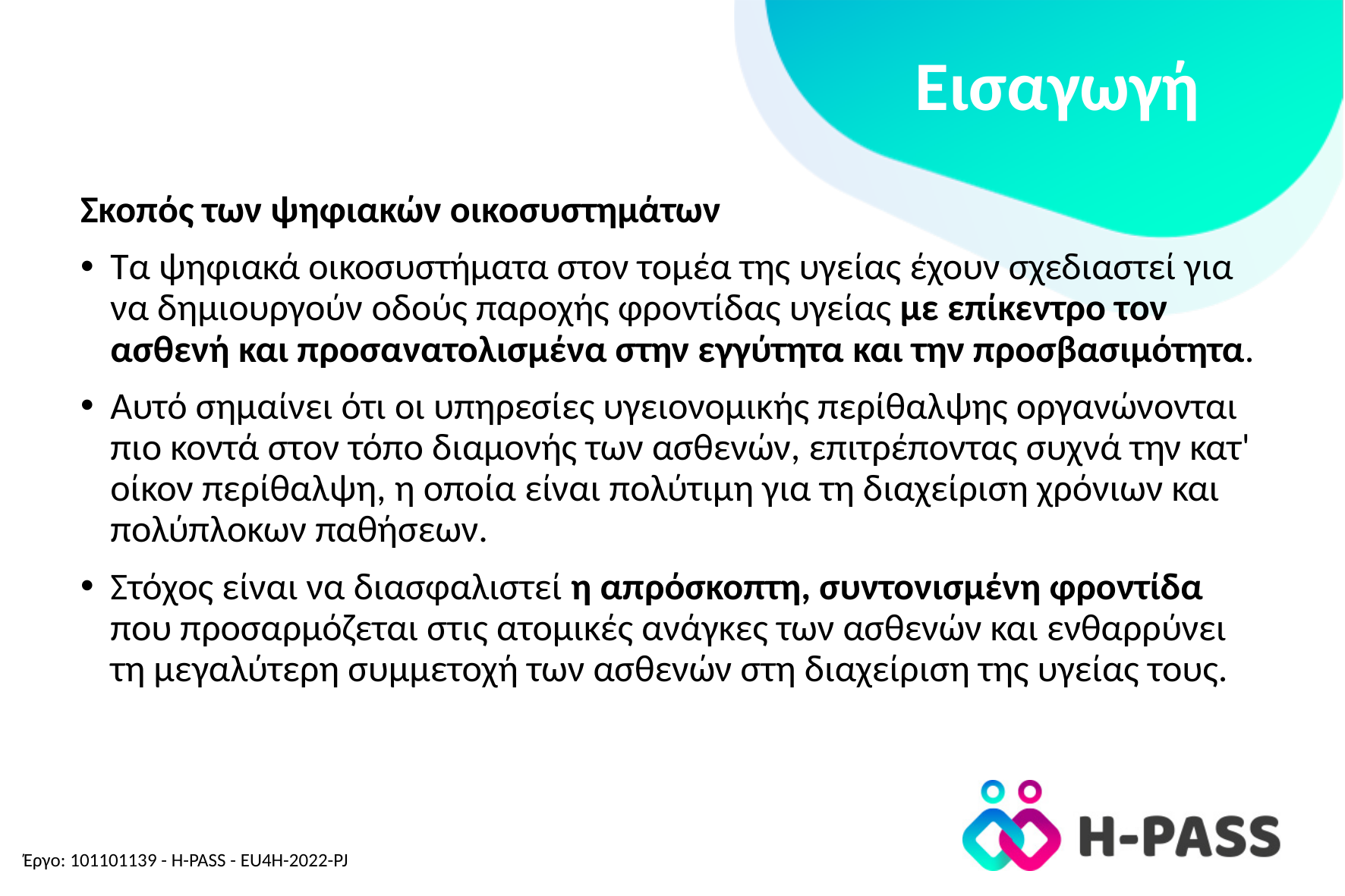

Εισαγωγή
Σκοπός των ψηφιακών οικοσυστημάτων
Τα ψηφιακά οικοσυστήματα στον τομέα της υγείας έχουν σχεδιαστεί για να δημιουργούν οδούς παροχής φροντίδας υγείας με επίκεντρο τον ασθενή και προσανατολισμένα στην εγγύτητα και την προσβασιμότητα.
Αυτό σημαίνει ότι οι υπηρεσίες υγειονομικής περίθαλψης οργανώνονται πιο κοντά στον τόπο διαμονής των ασθενών, επιτρέποντας συχνά την κατ' οίκον περίθαλψη, η οποία είναι πολύτιμη για τη διαχείριση χρόνιων και πολύπλοκων παθήσεων.
Στόχος είναι να διασφαλιστεί η απρόσκοπτη, συντονισμένη φροντίδα που προσαρμόζεται στις ατομικές ανάγκες των ασθενών και ενθαρρύνει τη μεγαλύτερη συμμετοχή των ασθενών στη διαχείριση της υγείας τους.
Έργο: 101101139 - H-PASS - EU4H-2022-PJ